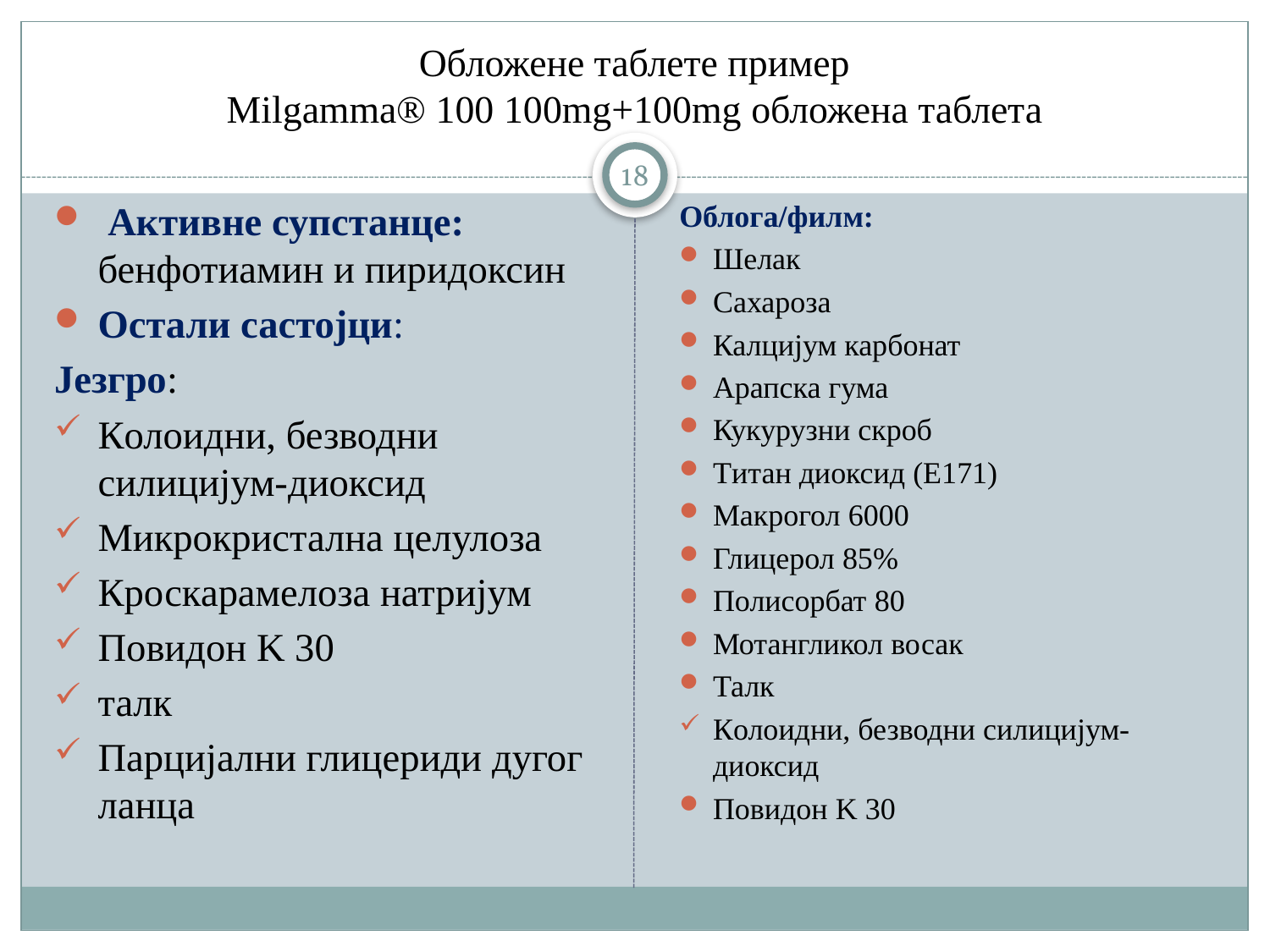

# Обложене таблете пример Milgamma® 100 100mg+100mg обложена таблета
18
 Активне супстанце: бенфотиамин и пиридоксин
Остали састојци:
Језгро:
Колоидни, безводни силицијум-диоксид
Микрокристална целулоза
Кроскарамелоза натријум
Повидон K 30
талк
Парцијални глицериди дугог ланца

Облога/филм:
Шелак
Сахароза
Калцијум карбонат
Арапска гума
Кукурузни скроб
Титан диоксид (E171)
Макрогол 6000
Глицерол 85%
Полисорбат 80
Мотангликол восак
Талк
Колоидни, безводни силицијум-диоксид
Повидон K 30